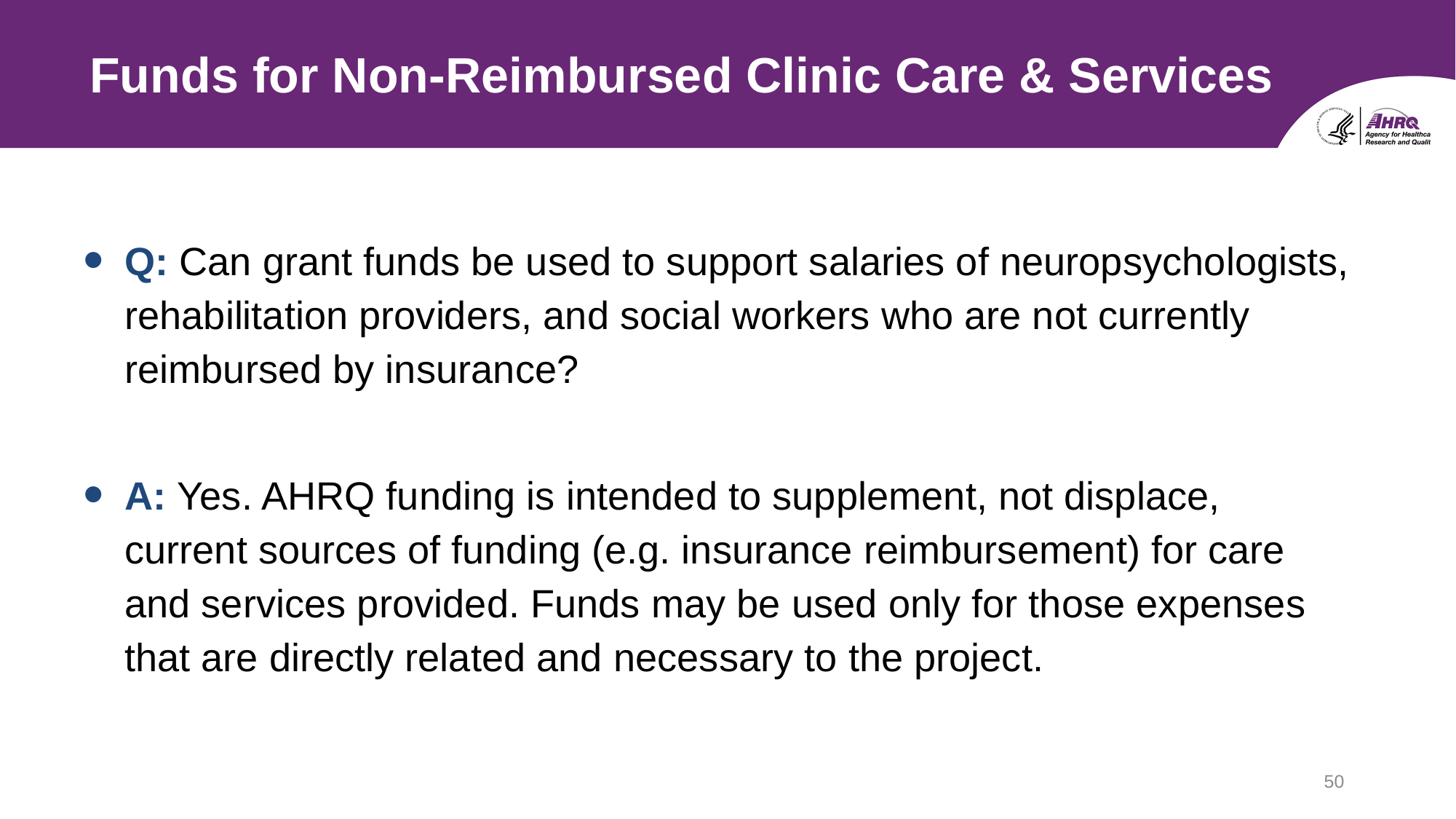

# Funds for Non-Reimbursed Clinic Care & Services
Q: Can grant funds be used to support salaries of neuropsychologists, rehabilitation providers, and social workers who are not currently reimbursed by insurance?

A: Yes. AHRQ funding is intended to supplement, not displace, current sources of funding (e.g. insurance reimbursement) for care and services provided. Funds may be used only for those expenses that are directly related and necessary to the project.

50